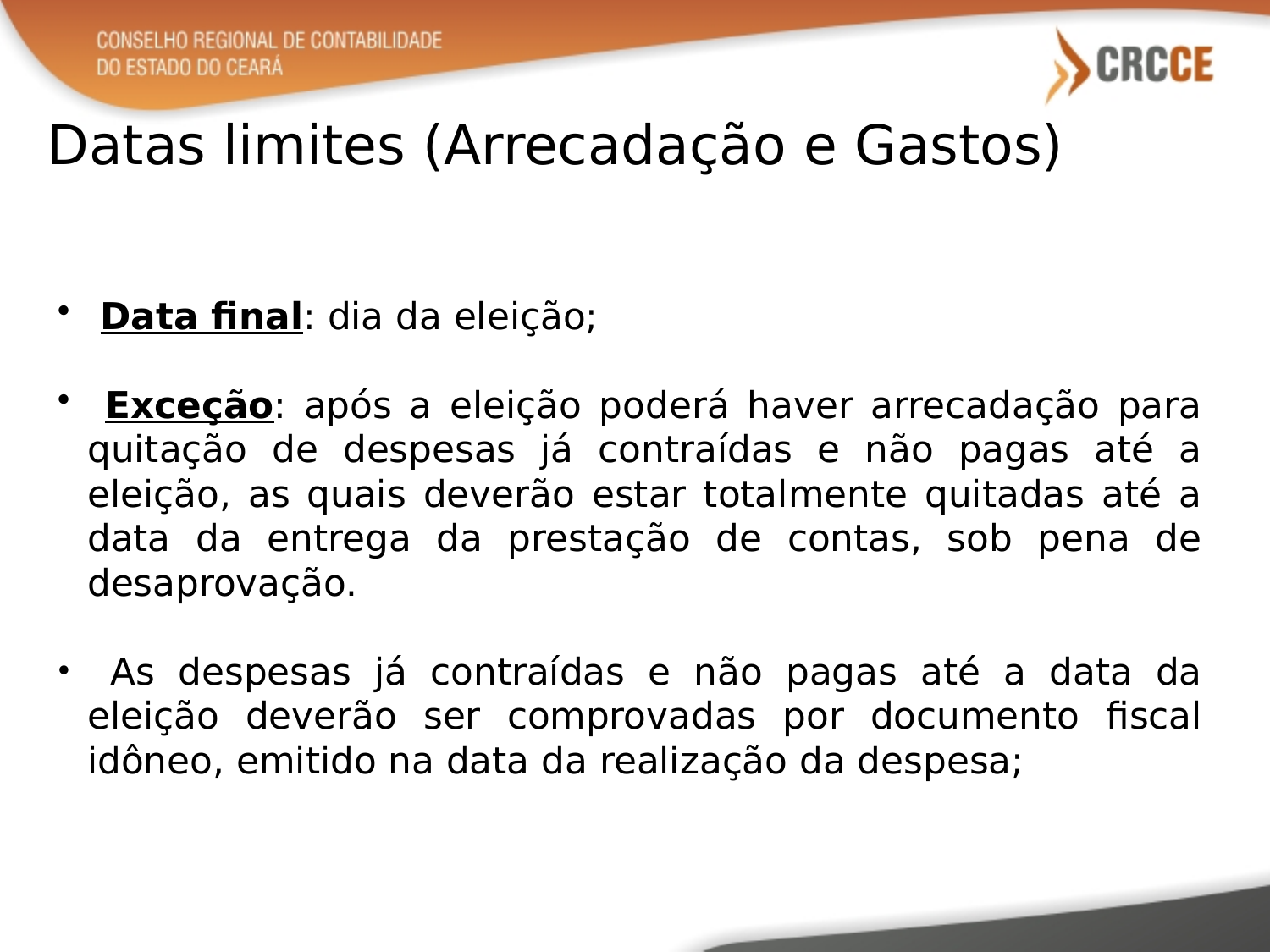

Datas limites (Arrecadação e Gastos)
 Data final: dia da eleição;

 Exceção: após a eleição poderá haver arrecadação para quitação de despesas já contraídas e não pagas até a eleição, as quais deverão estar totalmente quitadas até a data da entrega da prestação de contas, sob pena de desaprovação.

 As despesas já contraídas e não pagas até a data da eleição deverão ser comprovadas por documento fiscal idôneo, emitido na data da realização da despesa;